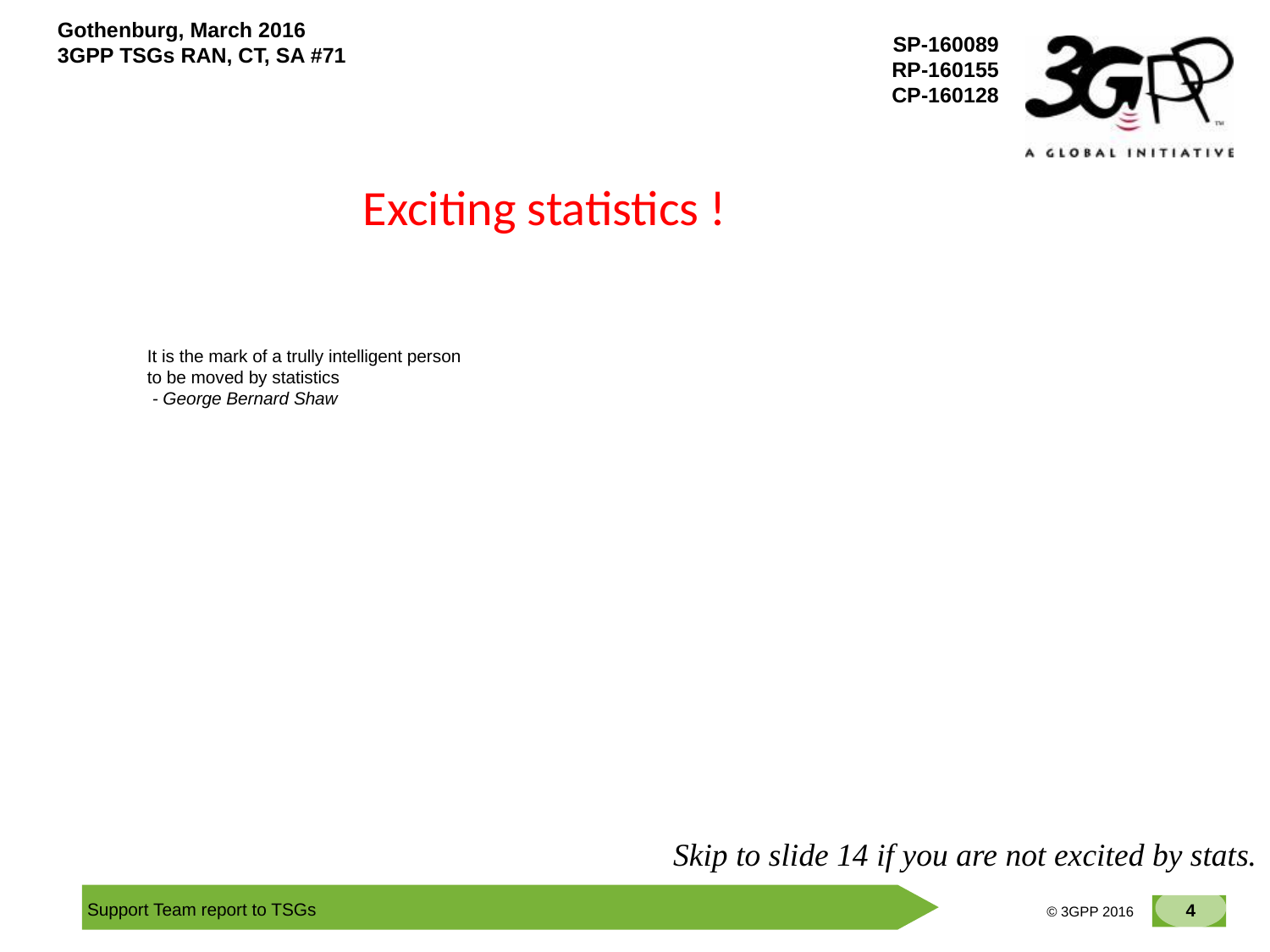

Exciting statistics !
It is the mark of a trully intelligent person to be moved by statistics
 - George Bernard Shaw
Skip to slide 14 if you are not excited by stats.